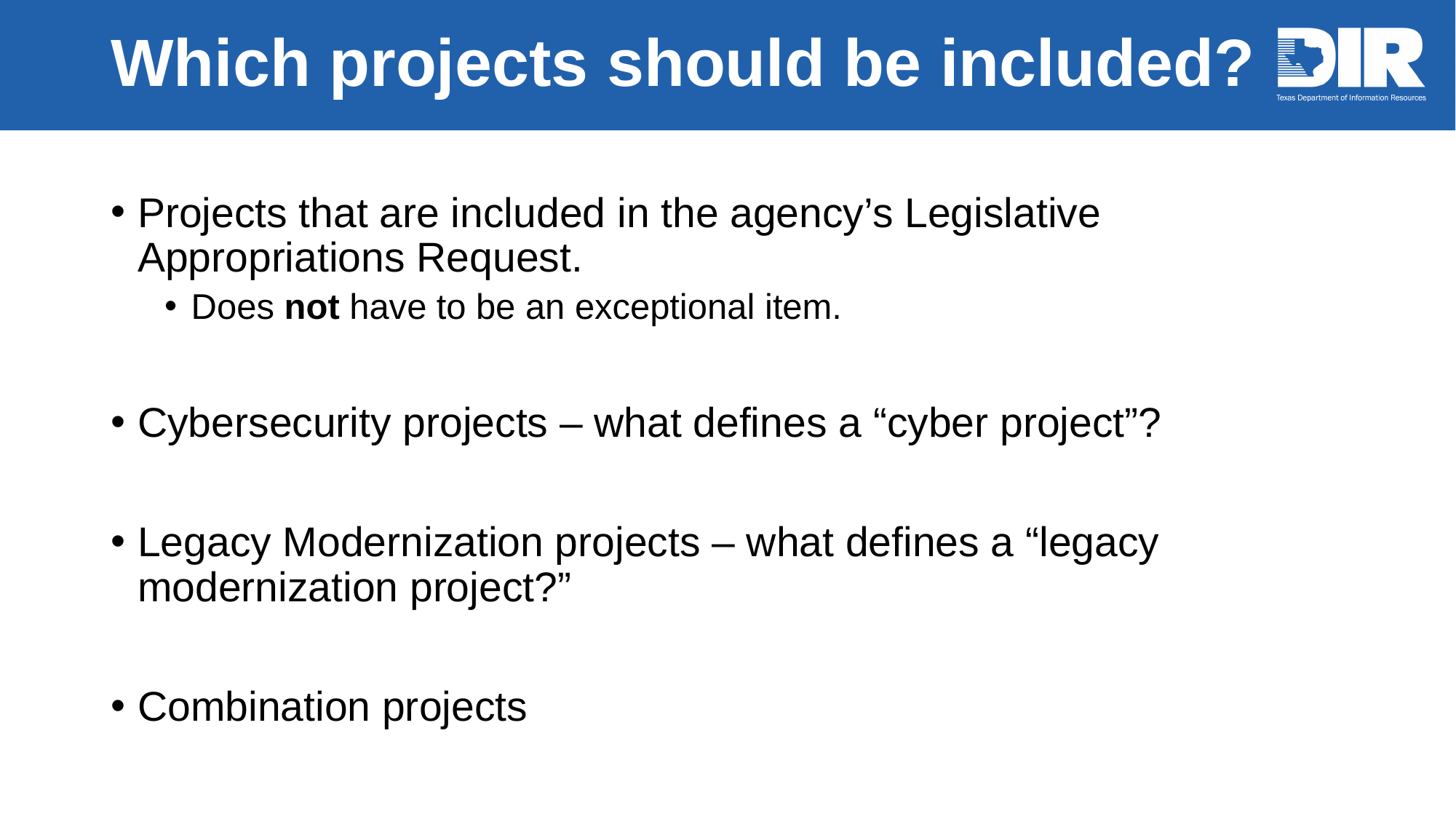

# Which projects should be included?
Projects that are included in the agency’s Legislative Appropriations Request.
Does not have to be an exceptional item.

Cybersecurity projects – what defines a “cyber project”?

Legacy Modernization projects – what defines a “legacy modernization project?”

Combination projects